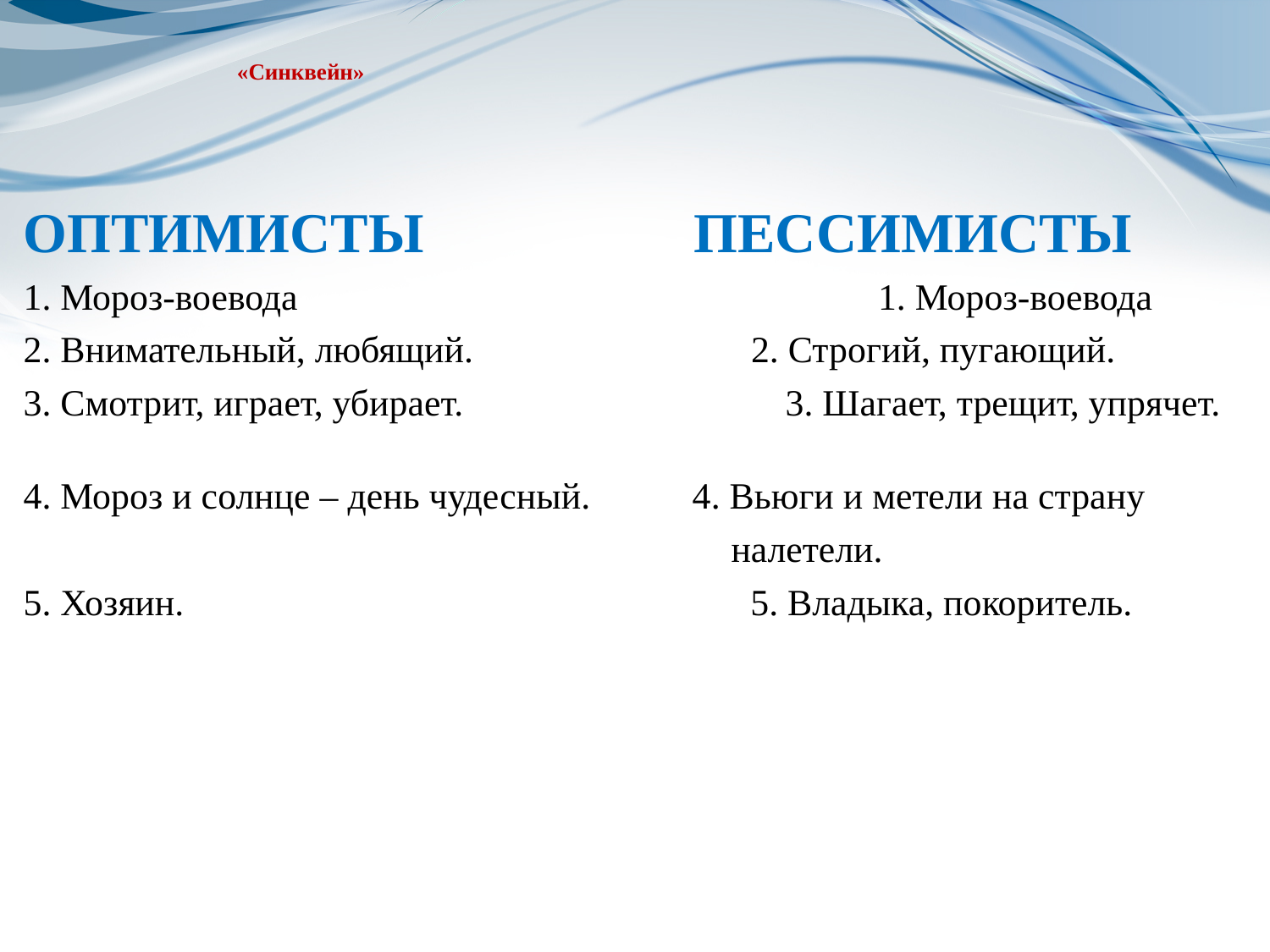

# «Синквейн»

ОПТИМИСТЫ                   ПЕССИМИСТЫ
1. Мороз-воевода				          1. Мороз-воевода
2. Внимательный, любящий.		          2. Строгий, пугающий.
3. Смотрит, играет, убирает.			3. Шагает, трещит, упрячет.
4. Мороз и солнце – день чудесный.           4. Вьюги и метели на страну
                                                                            налетели.
5. Хозяин.	                                                   5. Владыка, покоритель.